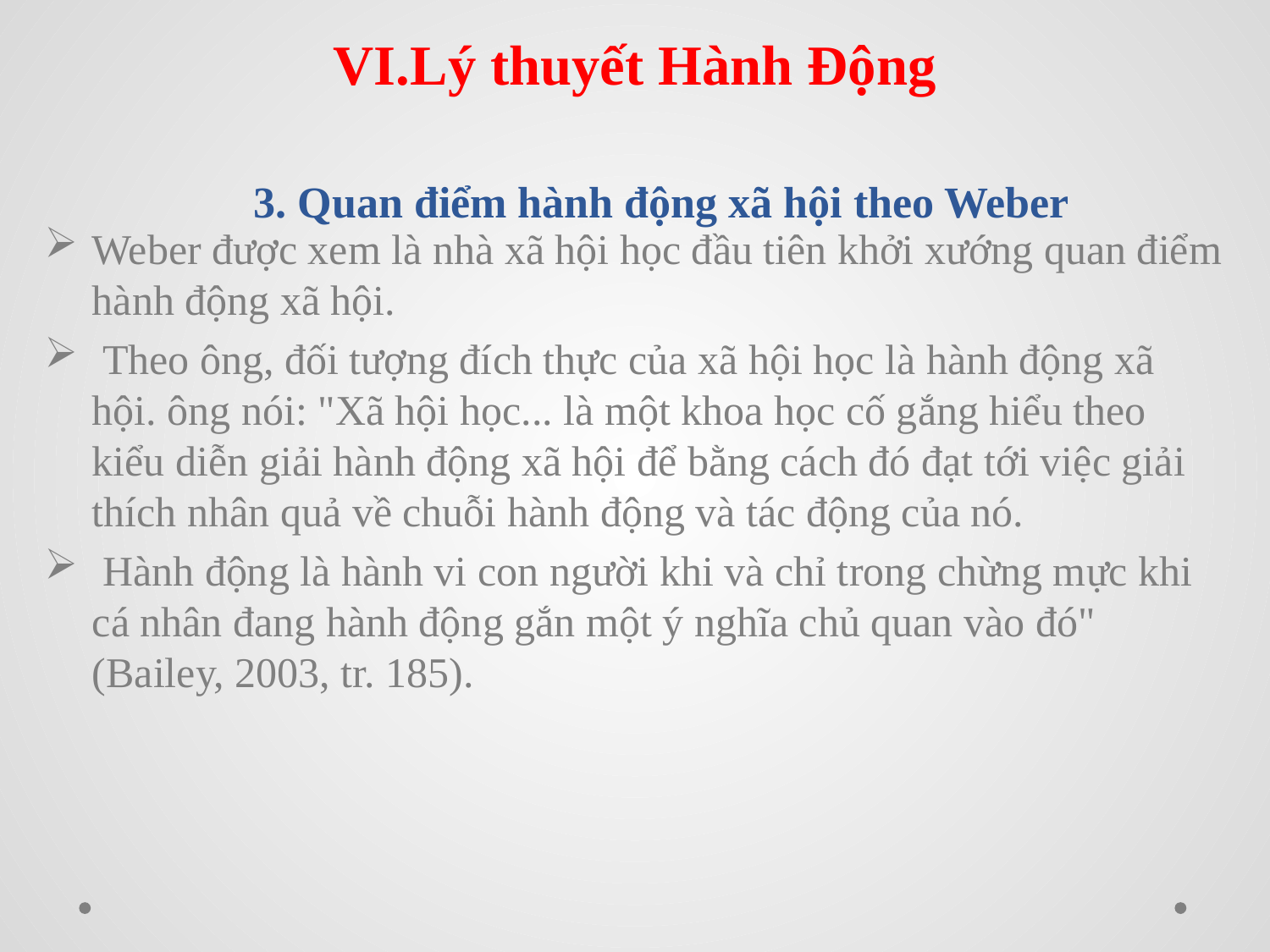

VI.Lý thuyết Hành Động
# 3. Quan điểm hành động xã hội theo Weber
Weber được xem là nhà xã hội học đầu tiên khởi xướng quan điểm hành động xã hội.
 Theo ông, đối tượng đích thực của xã hội học là hành động xã hội. ông nói: "Xã hội học... là một khoa học cố gắng hiểu theo kiểu diễn giải hành động xã hội để bằng cách đó đạt tới việc giải thích nhân quả về chuỗi hành động và tác động của nó.
 Hành động là hành vi con người khi và chỉ trong chừng mực khi cá nhân đang hành động gắn một ý nghĩa chủ quan vào đó" (Bailey, 2003, tr. 185).